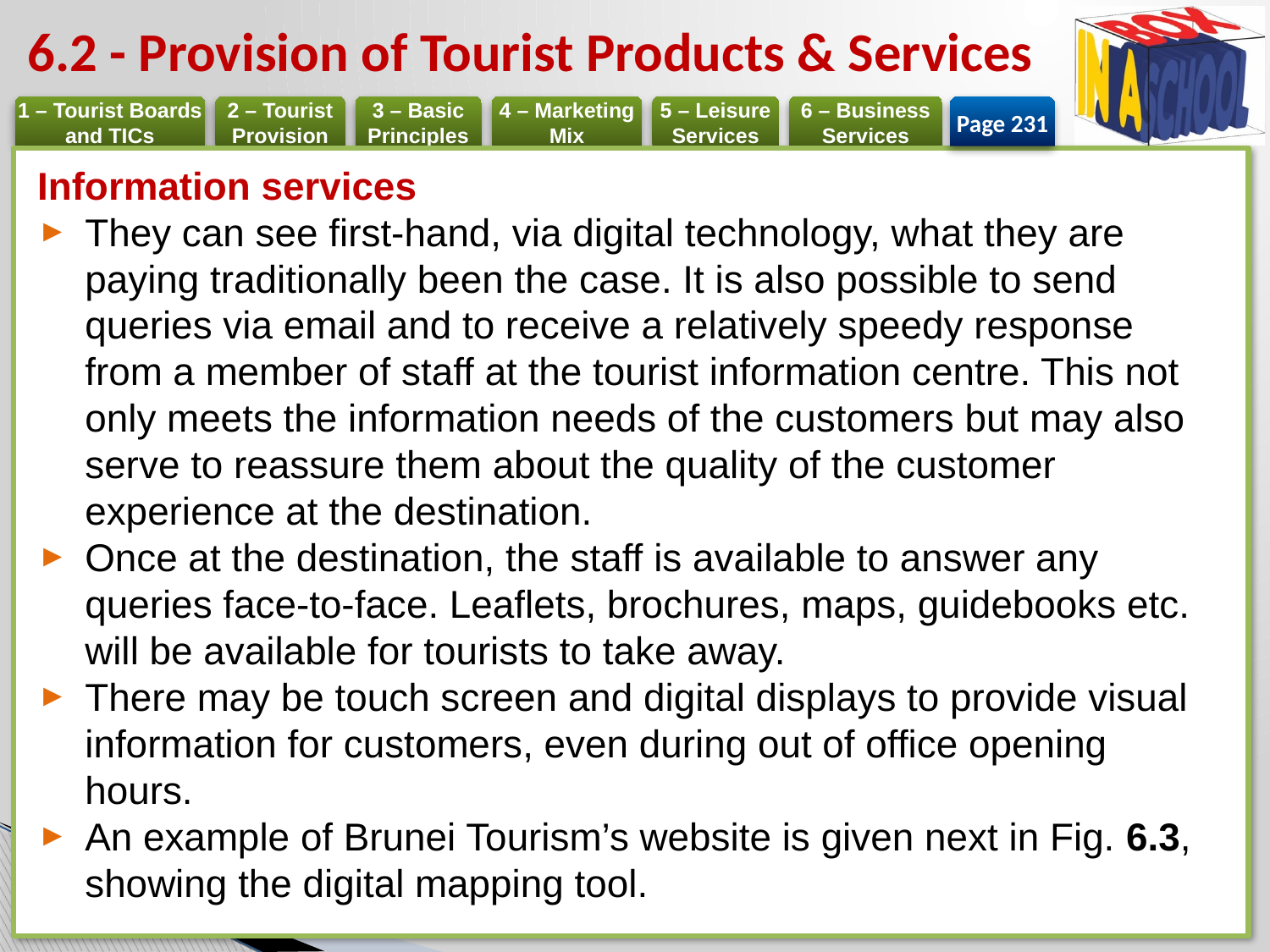

# 6.2 - Provision of Tourist Products & Services
Page 231
Information services
They can see first-hand, via digital technology, what they are paying traditionally been the case. It is also possible to send queries via email and to receive a relatively speedy response from a member of staff at the tourist information centre. This not only meets the information needs of the customers but may also serve to reassure them about the quality of the customer experience at the destination.
Once at the destination, the staff is available to answer any queries face-to-face. Leaflets, brochures, maps, guidebooks etc. will be available for tourists to take away.
There may be touch screen and digital displays to provide visual information for customers, even during out of office opening hours.
An example of Brunei Tourism’s website is given next in Fig. 6.3, showing the digital mapping tool.